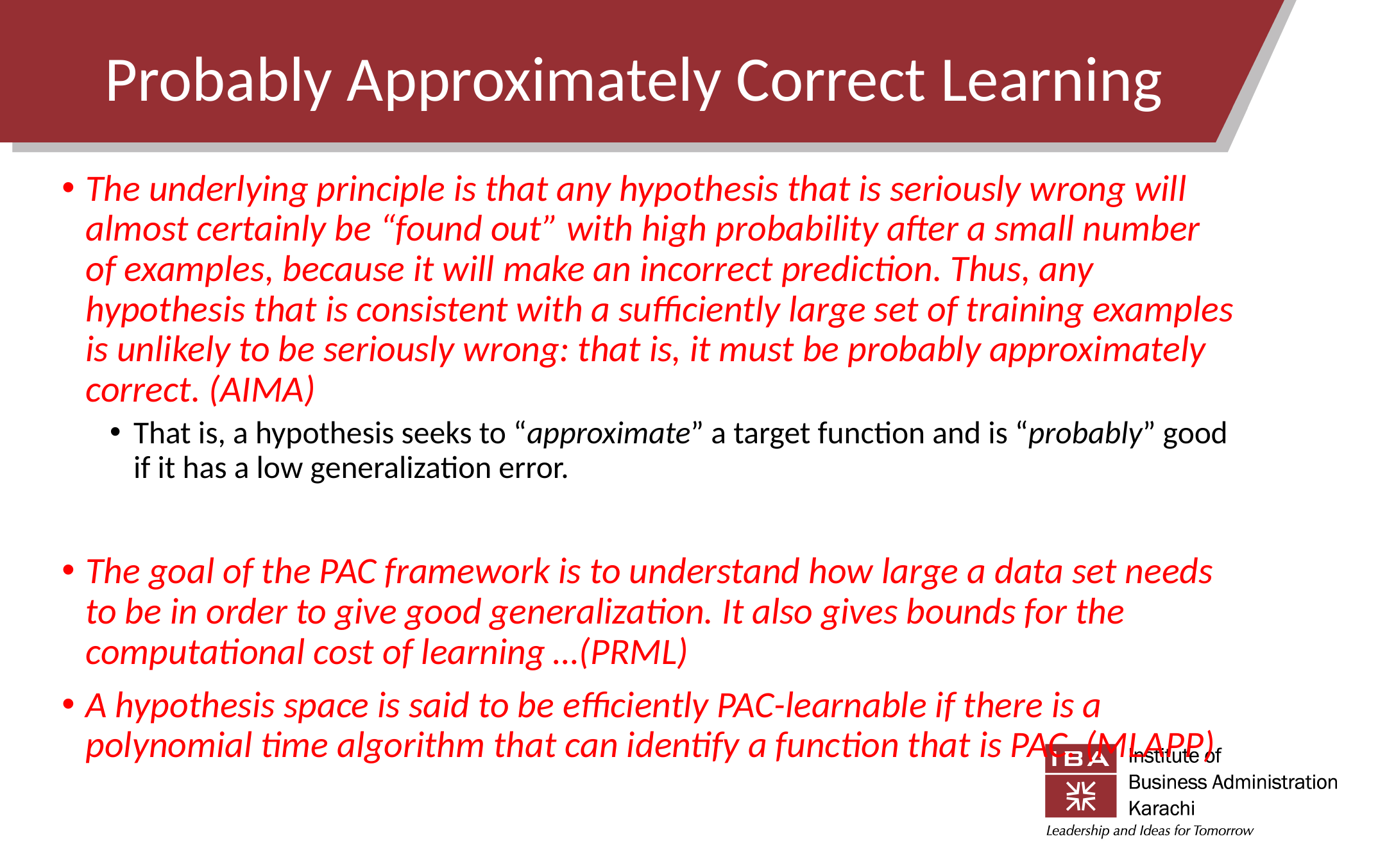

# Probably Approximately Correct Learning
The underlying principle is that any hypothesis that is seriously wrong will almost certainly be “found out” with high probability after a small number of examples, because it will make an incorrect prediction. Thus, any hypothesis that is consistent with a sufficiently large set of training examples is unlikely to be seriously wrong: that is, it must be probably approximately correct. (AIMA)
That is, a hypothesis seeks to “approximate” a target function and is “probably” good if it has a low generalization error.

The goal of the PAC framework is to understand how large a data set needs to be in order to give good generalization. It also gives bounds for the computational cost of learning …(PRML)
A hypothesis space is said to be efficiently PAC-learnable if there is a polynomial time algorithm that can identify a function that is PAC. (MLAPP)